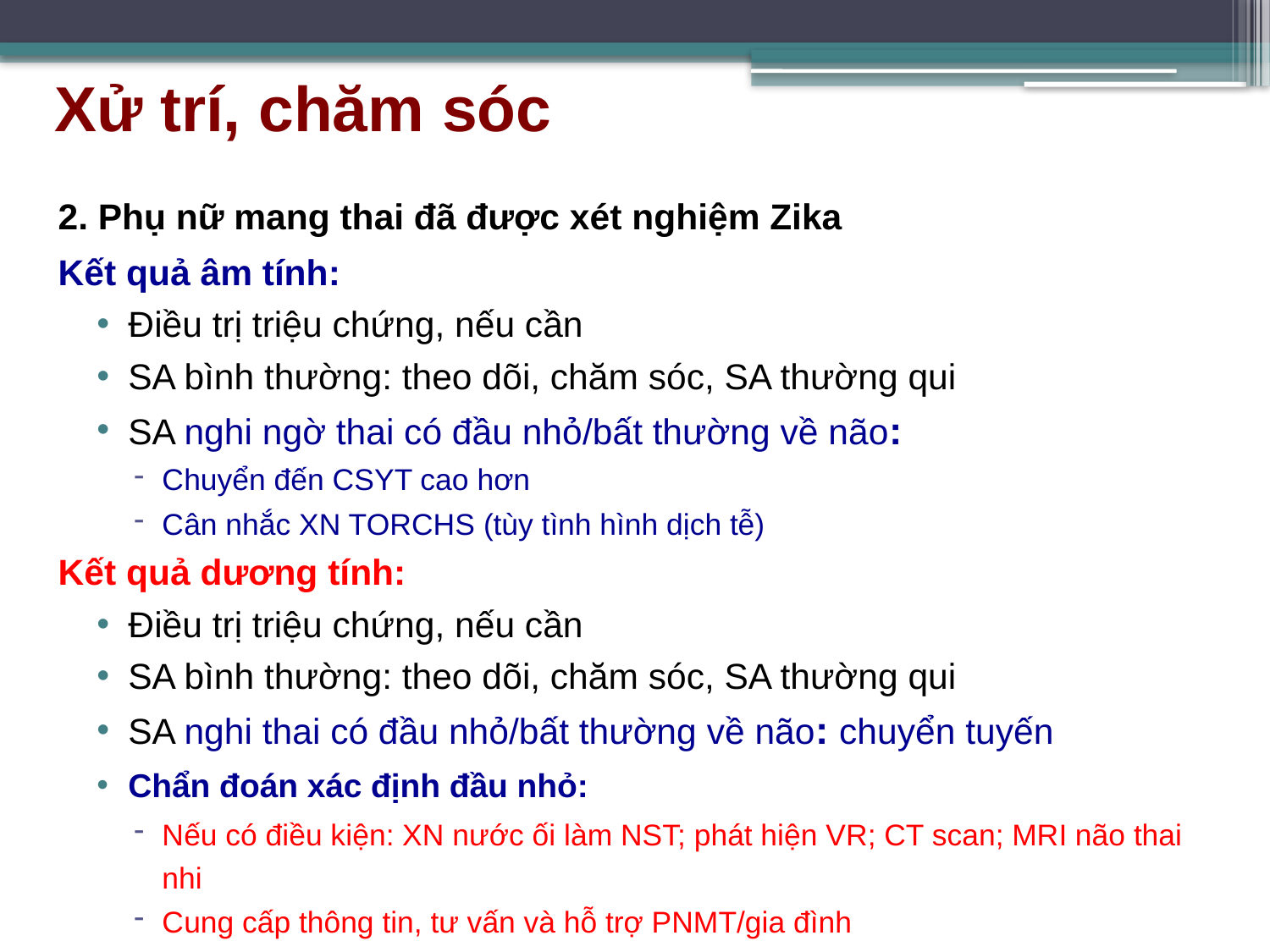

Xử trí, chăm sóc
2. Phụ nữ mang thai đã được xét nghiệm Zika
Kết quả âm tính:
Điều trị triệu chứng, nếu cần
SA bình thường: theo dõi, chăm sóc, SA thường qui
SA nghi ngờ thai có đầu nhỏ/bất thường về não:
Chuyển đến CSYT cao hơn
Cân nhắc XN TORCHS (tùy tình hình dịch tễ)
Kết quả dương tính:
Điều trị triệu chứng, nếu cần
SA bình thường: theo dõi, chăm sóc, SA thường qui
SA nghi thai có đầu nhỏ/bất thường về não: chuyển tuyến
Chẩn đoán xác định đầu nhỏ:
Nếu có điều kiện: XN nước ối làm NST; phát hiện VR; CT scan; MRI não thai nhi
Cung cấp thông tin, tư vấn và hỗ trợ PNMT/gia đình